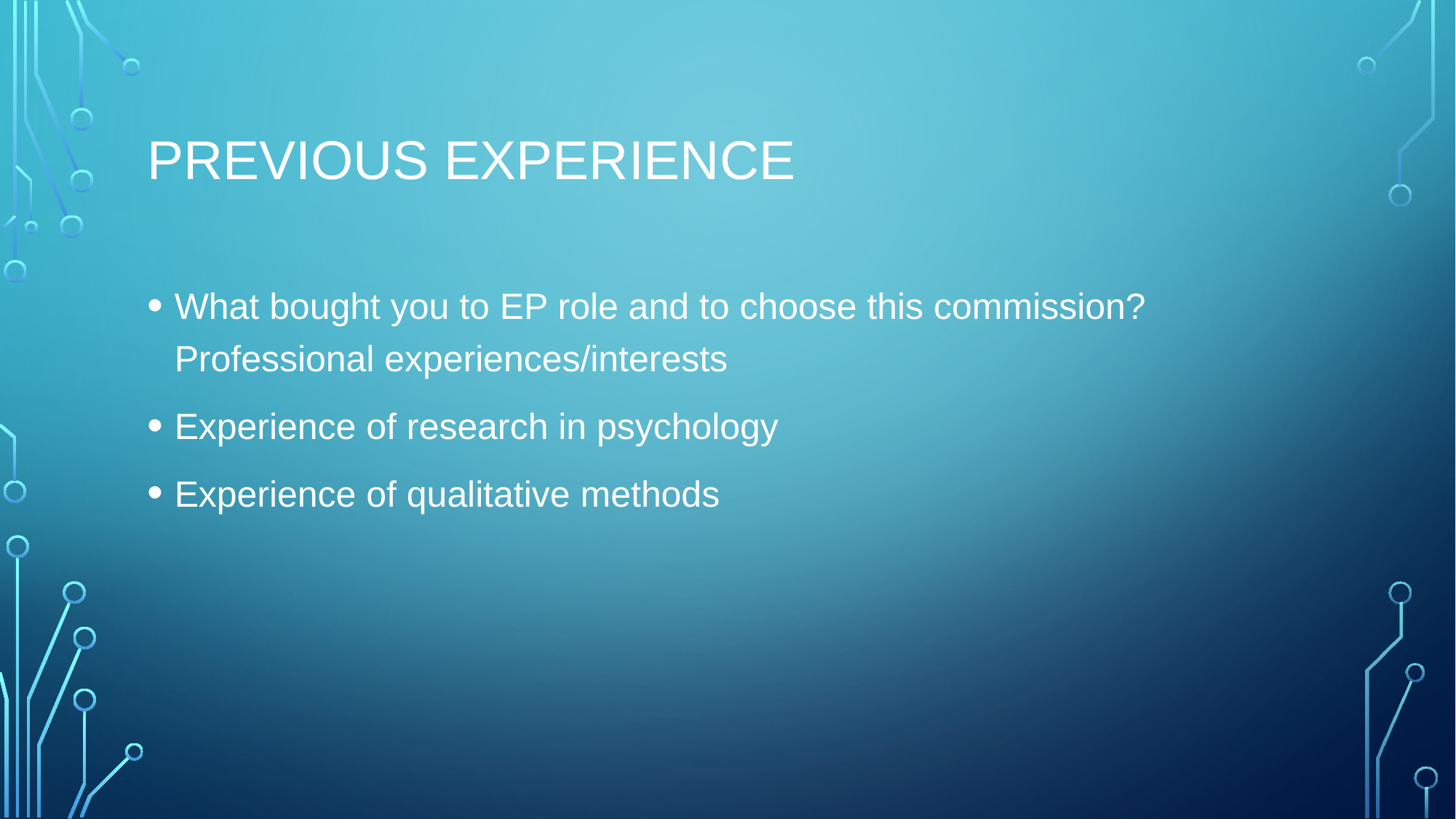

# previous experience
What bought you to EP role and to choose this commission? Professional experiences/interests
Experience of research in psychology
Experience of qualitative methods